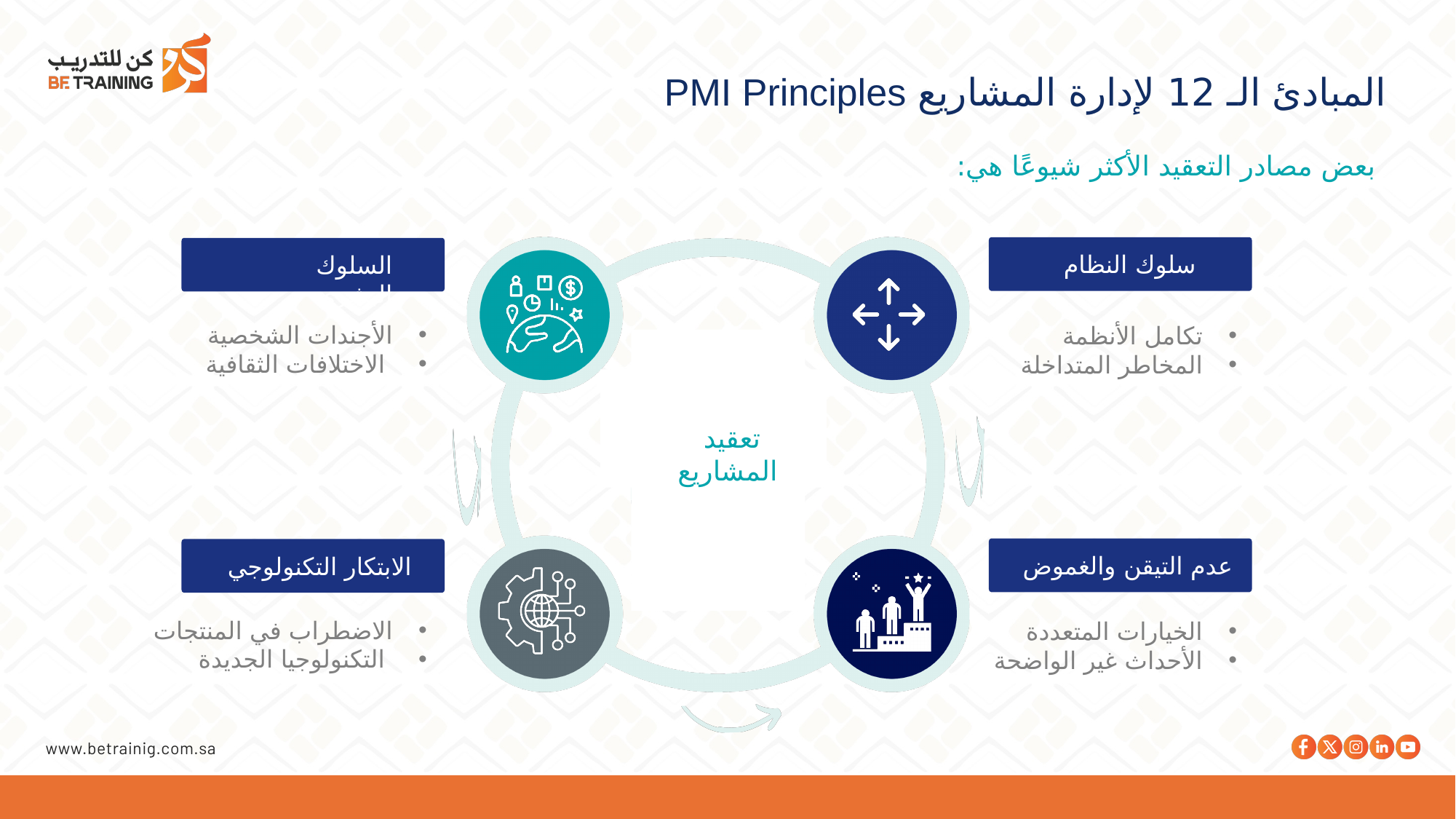

المبادئ الـ 12 لإدارة المشاريع PMI Principles
بعض مصادر التعقيد الأكثر شيوعًا هي:

سلوك النظام
السلوك البشري

الأجندات الشخصية
 الاختلافات الثقافية
ي
تكامل الأنظمة
المخاطر المتداخلة
ي
تعقيد
المشاريع

عدم التيقن والغموض
الابتكار التكنولوجي

الاضطراب في المنتجات
 التكنولوجيا الجديدة
الخيارات المتعددة
الأحداث غير الواضحة